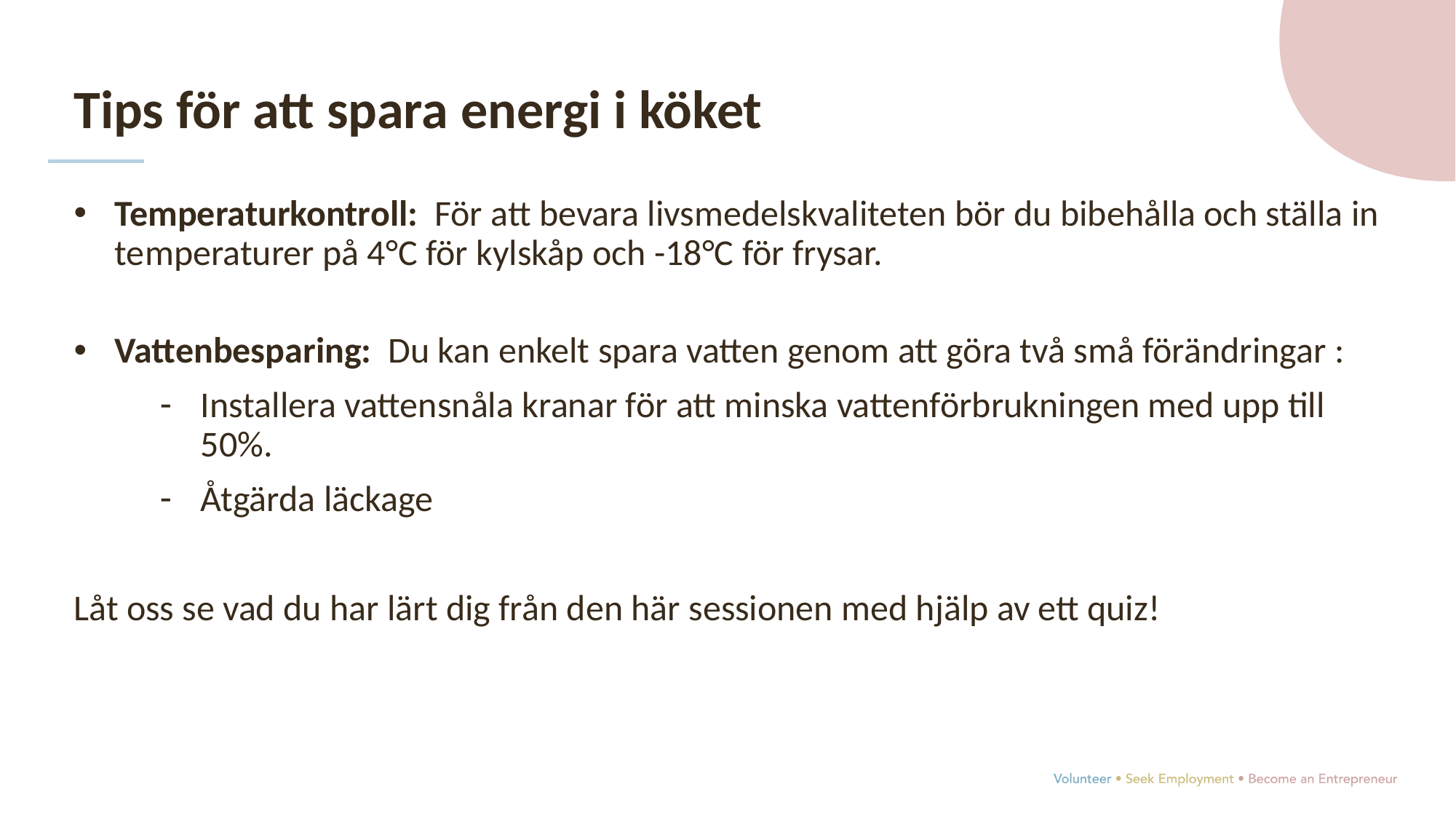

Tips för att spara energi i köket

Temperaturkontroll:  För att bevara livsmedelskvaliteten bör du bibehålla och ställa in temperaturer på 4°C för kylskåp och -18°C för frysar.
Vattenbesparing:  Du kan enkelt spara vatten genom att göra två små förändringar :
Installera vattensnåla kranar för att minska vattenförbrukningen med upp till 50%.
Åtgärda läckage

Låt oss se vad du har lärt dig från den här sessionen med hjälp av ett quiz!